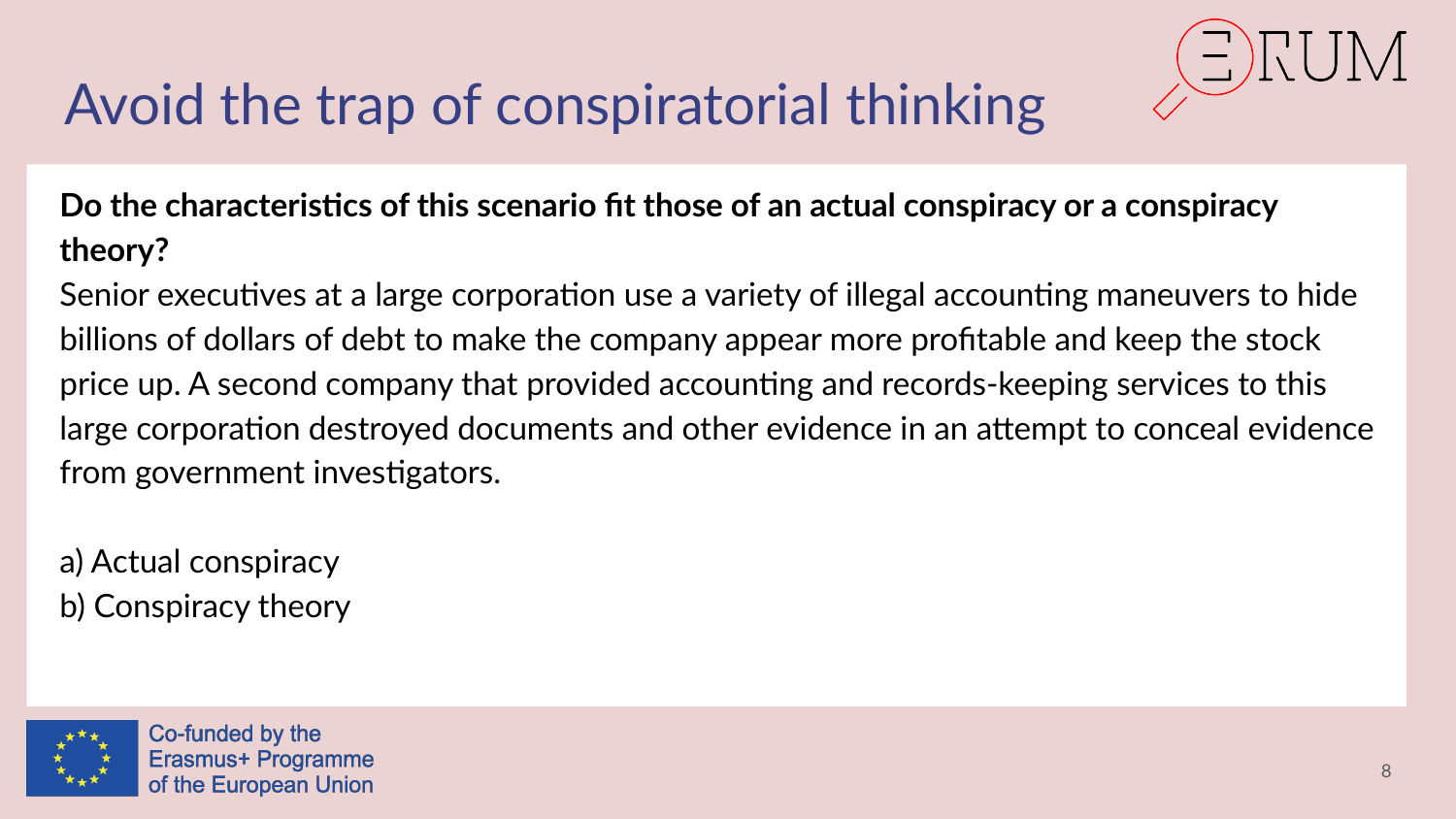

# Avoid the trap of conspiratorial thinking
Do the characteristics of this scenario fit those of an actual conspiracy or a conspiracy theory?
Senior executives at a large corporation use a variety of illegal accounting maneuvers to hide billions of dollars of debt to make the company appear more profitable and keep the stock price up. A second company that provided accounting and records-keeping services to this large corporation destroyed documents and other evidence in an attempt to conceal evidence from government investigators.

a) Actual conspiracy
b) Conspiracy theory

8